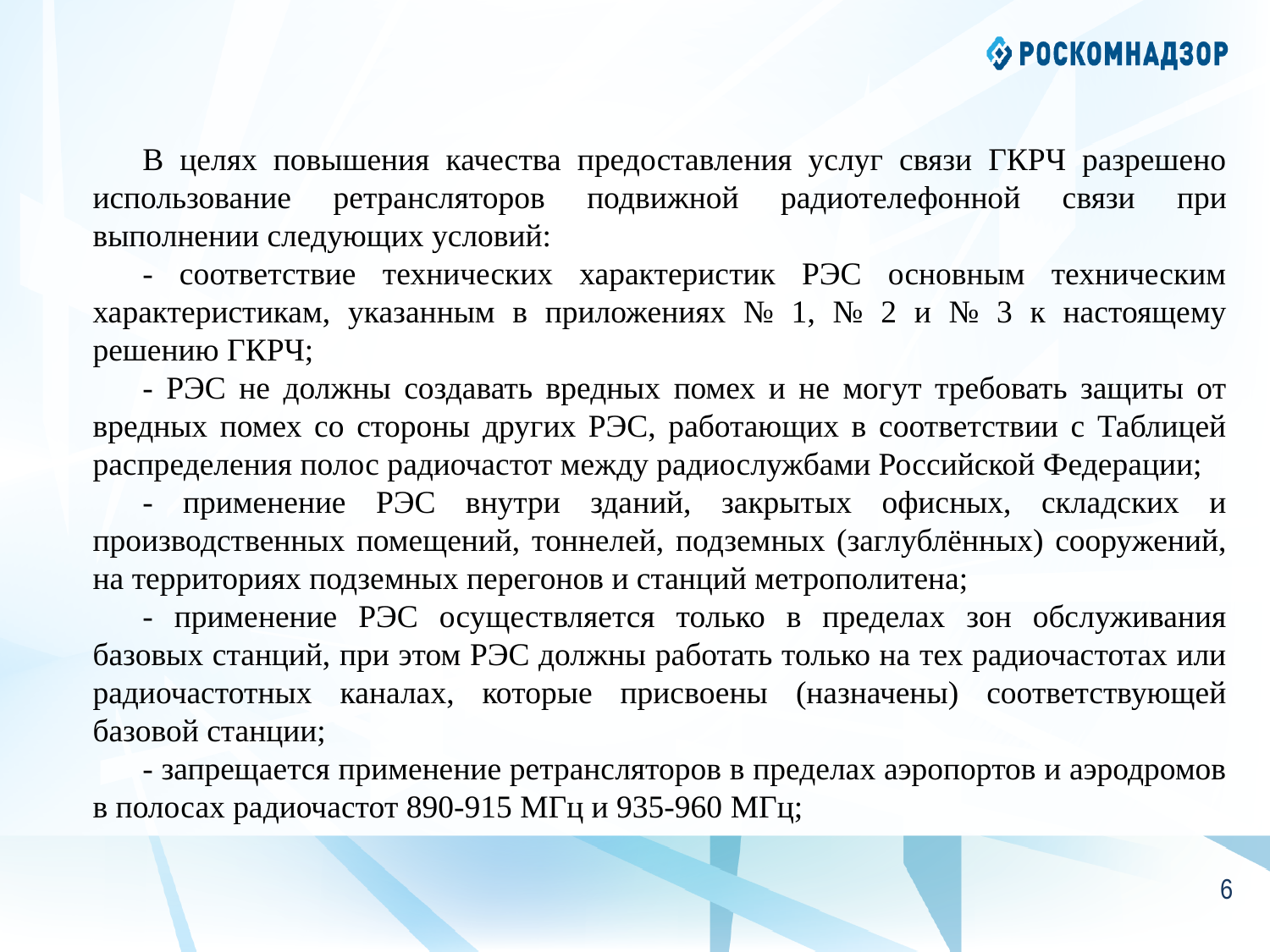

В целях повышения качества предоставления услуг связи ГКРЧ разрешено использование ретрансляторов подвижной радиотелефонной связи при выполнении следующих условий:
- соответствие технических характеристик РЭС основным техническим характеристикам, указанным в приложениях № 1, № 2 и № 3 к настоящему решению ГКРЧ;
- РЭС не должны создавать вредных помех и не могут требовать защиты от вредных помех со стороны других РЭС, работающих в соответствии с Таблицей распределения полос радиочастот между радиослужбами Российской Федерации;
- применение РЭС внутри зданий, закрытых офисных, складских и производственных помещений, тоннелей, подземных (заглублённых) сооружений, на территориях подземных перегонов и станций метрополитена;
- применение РЭС осуществляется только в пределах зон обслуживания базовых станций, при этом РЭС должны работать только на тех радиочастотах или радиочастотных каналах, которые присвоены (назначены) соответствующей базовой станции;
- запрещается применение ретрансляторов в пределах аэропортов и аэродромов в полосах радиочастот 890-915 МГц и 935-960 МГц;

6